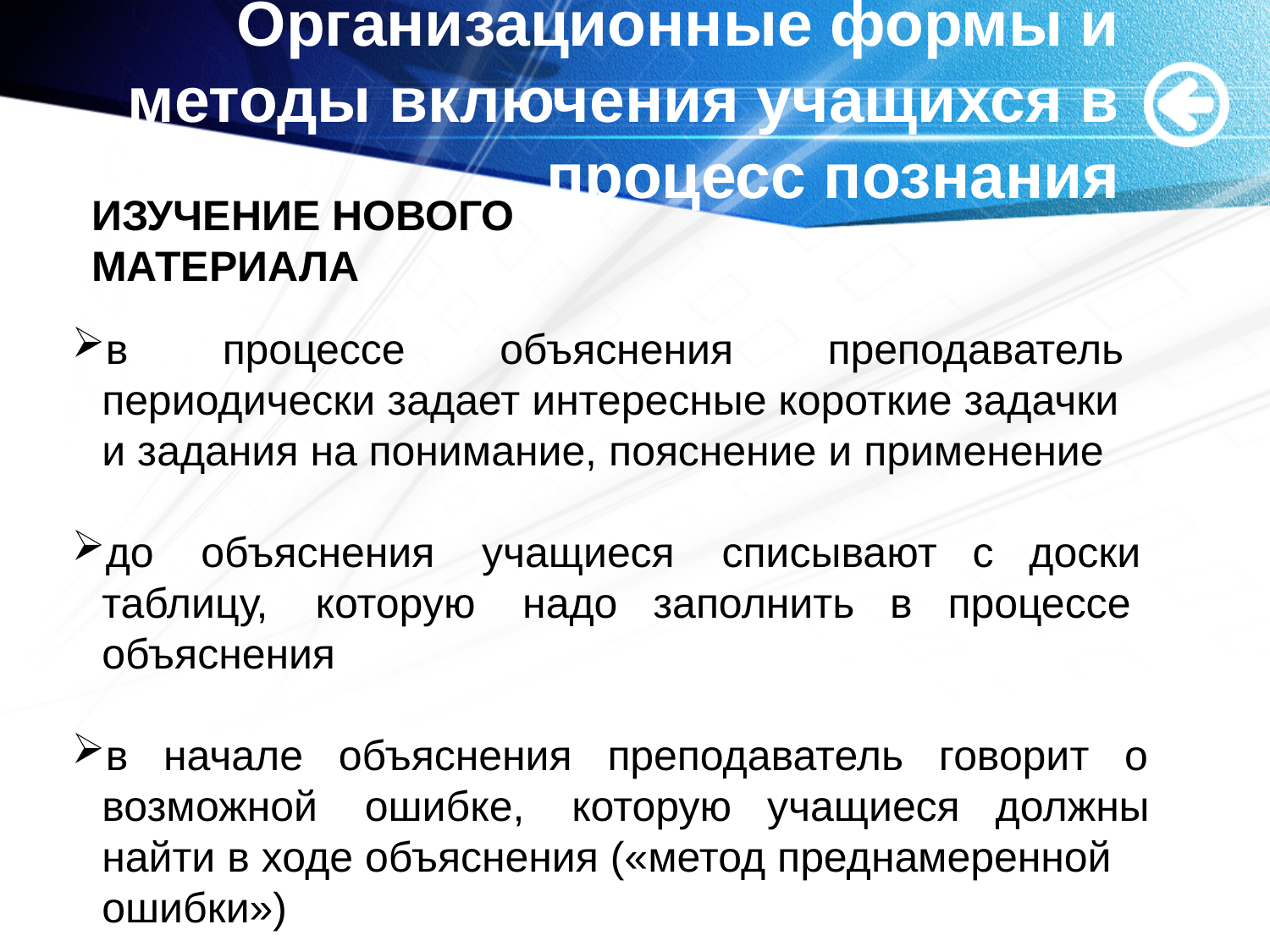

# Организационные формы и методы включения учащихся в процесс познания
Изучение нового материала
в        процессе        объяснения        преподаватель
периодически задает интересные короткие задачки
и задания на понимание, пояснение и применение

до    объяснения    учащиеся    списывают   с   доски
таблицу,    которую    надо   заполнить   в   процессе
объяснения

в   начале   объяснения   преподаватель   говорит   о
возможной    ошибке,    которую   учащиеся   должны
найти в ходе объяснения («метод преднамеренной
ошибки»)